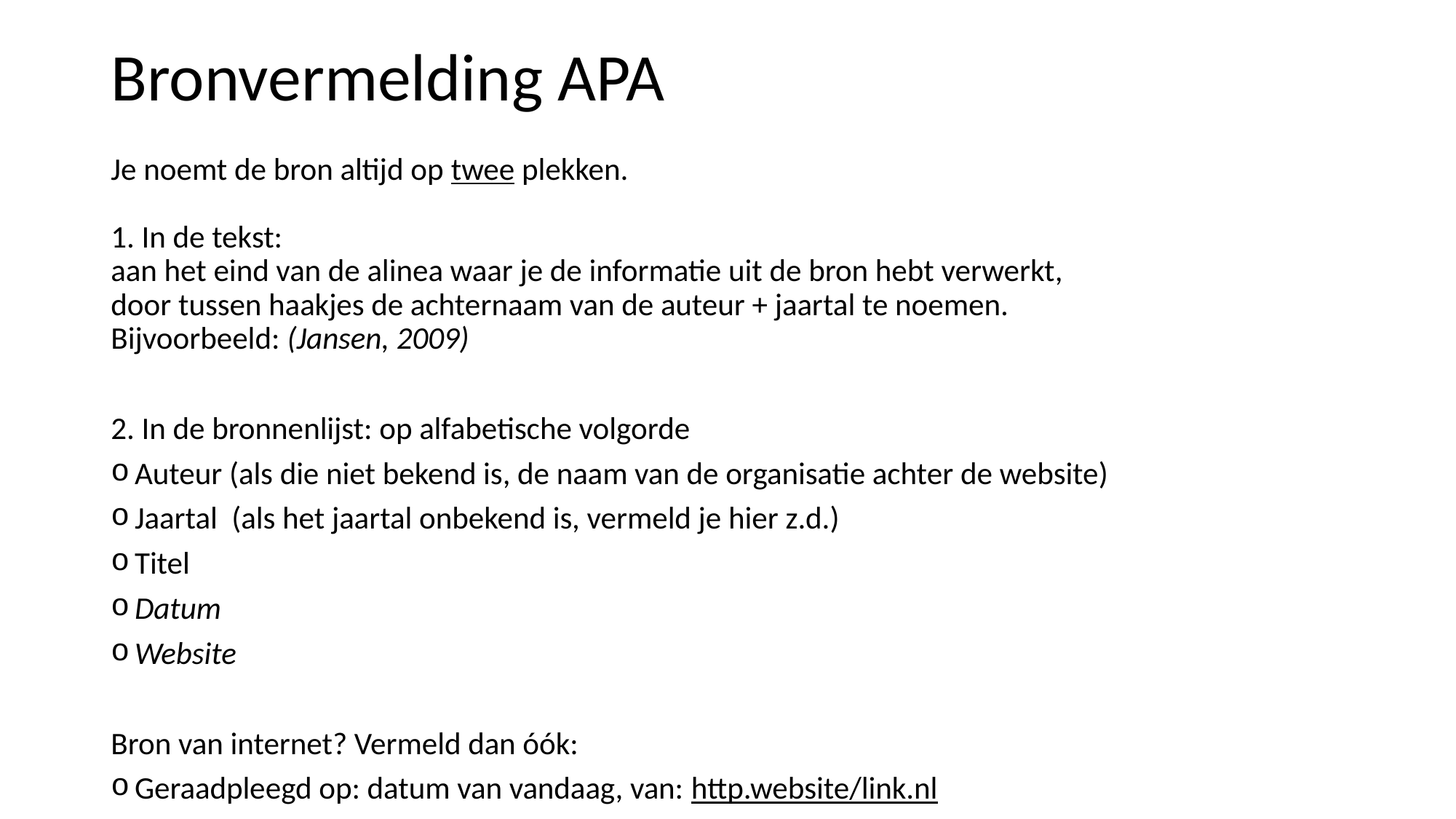

# Bronvermelding APA
Je noemt de bron altijd op twee plekken.
1. In de tekst:
aan het eind van de alinea waar je de informatie uit de bron hebt verwerkt,
door tussen haakjes de achternaam van de auteur + jaartal te noemen.
Bijvoorbeeld: (Jansen, 2009)

2. In de bronnenlijst: op alfabetische volgorde
Auteur (als die niet bekend is, de naam van de organisatie achter de website)
Jaartal  (als het jaartal onbekend is, vermeld je hier z.d.)
Titel
Datum
Website

Bron van internet? Vermeld dan óók:
Geraadpleegd op: datum van vandaag, van: http.website/link.nl